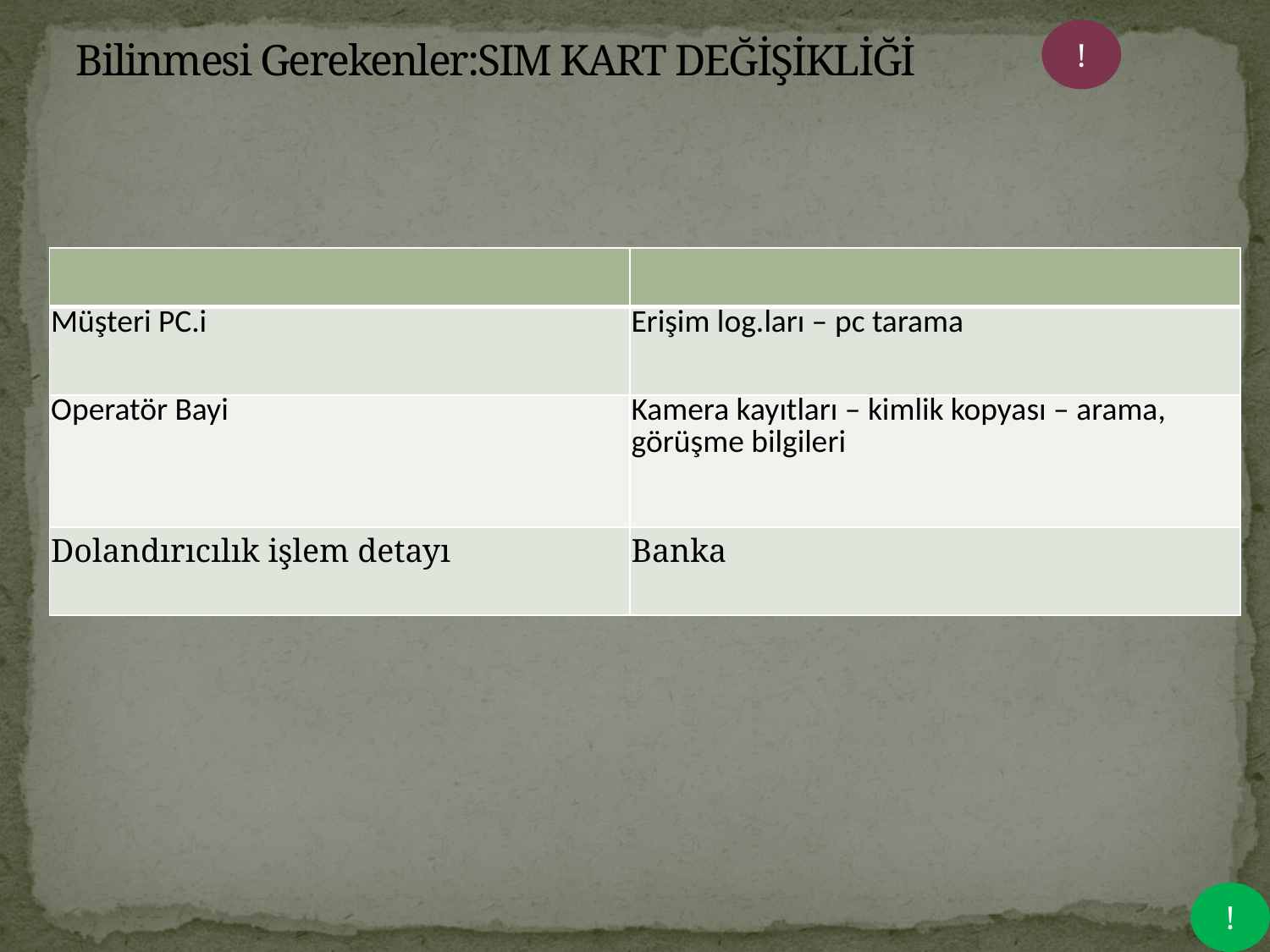

# Bilinmesi Gerekenler:SIM KART DEĞİŞİKLİĞİ
!
|  |  |
| --- | --- |
| Müşteri PC.i | Erişim log.ları – pc tarama |
| Operatör Bayi | Kamera kayıtları – kimlik kopyası – arama, görüşme bilgileri |
| Dolandırıcılık işlem detayı | Banka |
!